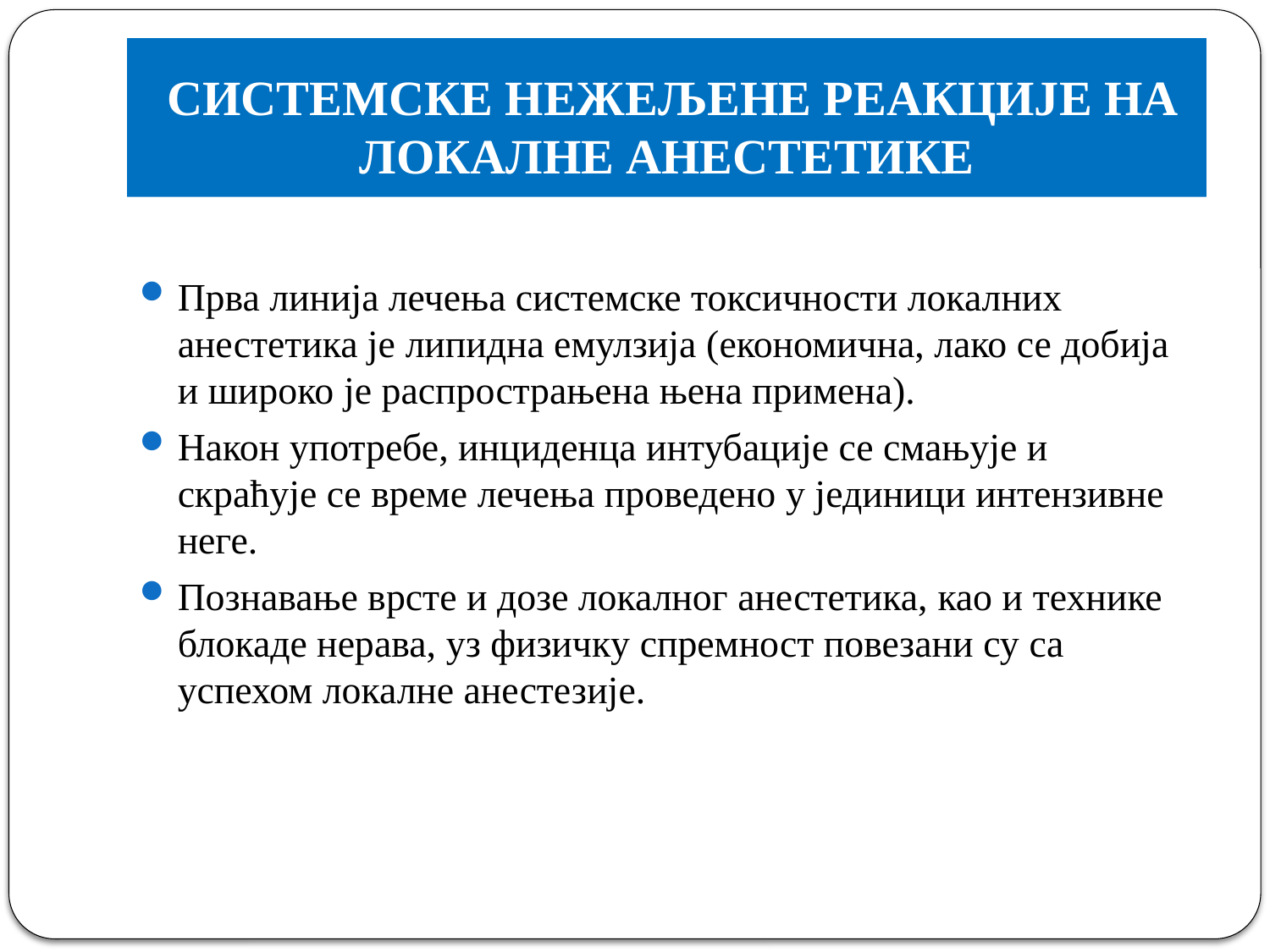

# СИСТЕМСКЕ НЕЖЕЉЕНЕ РЕАКЦИЈЕ НА ЛОКАЛНЕ АНЕСТЕТИКЕ

Прва линија лечења системске токсичности локалних анестетика је липидна емулзија (економична, лако се добија и широко је распрострањена њена примена).
Након употребе, инциденца интубације се смањује и скраћује се време лечења проведено у јединици интензивне неге.
Познавање врсте и дозе локалног анестетика, као и технике блокаде нерава, уз физичку спремност повезани су са успехом локалне анестезије.